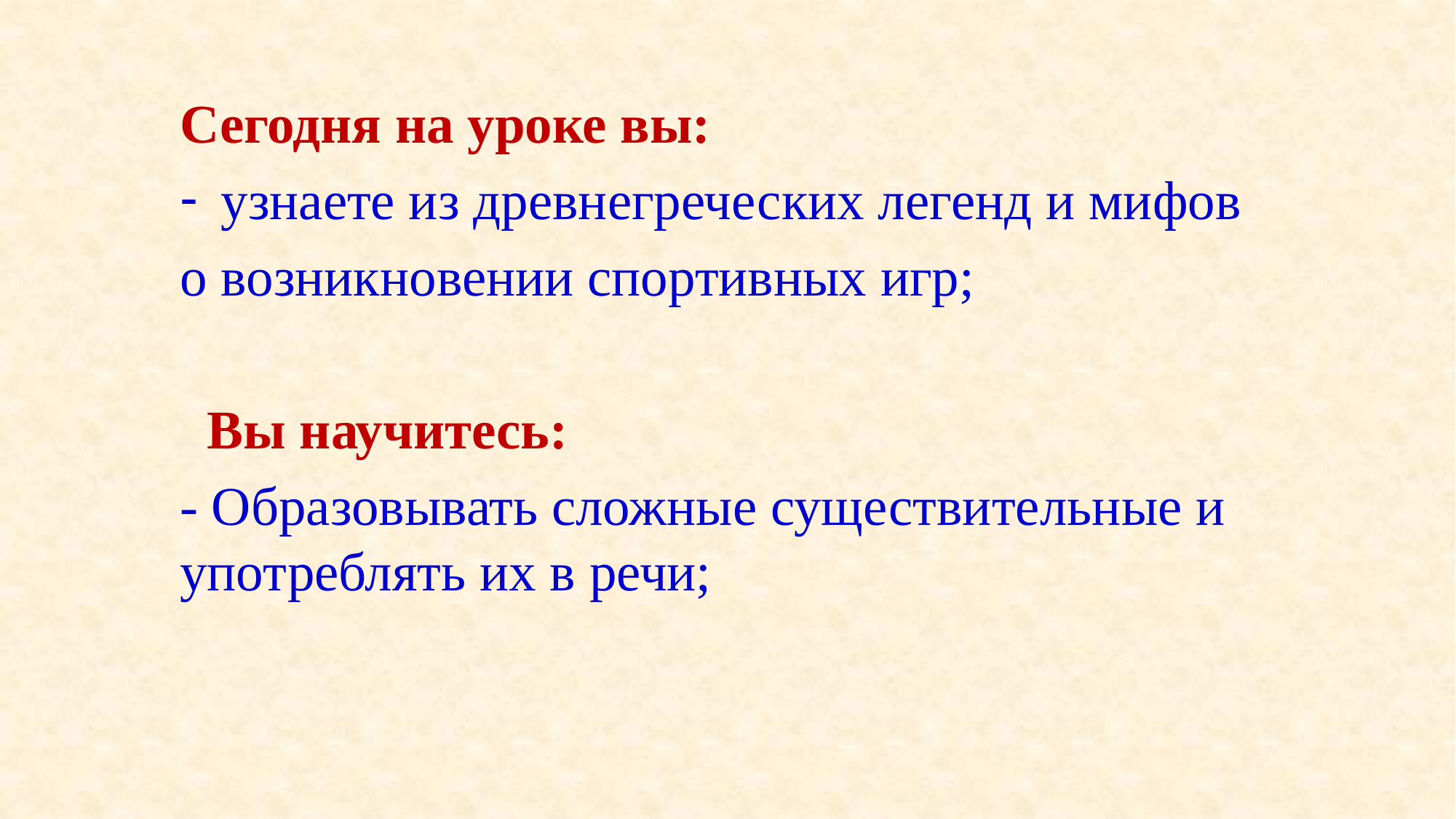

Сегодня на уроке вы:
узнаете из древнегреческих легенд и мифов
о возникновении спортивных игр;

  Вы научитесь:
- Образовывать сложные существительные и употреблять их в речи;